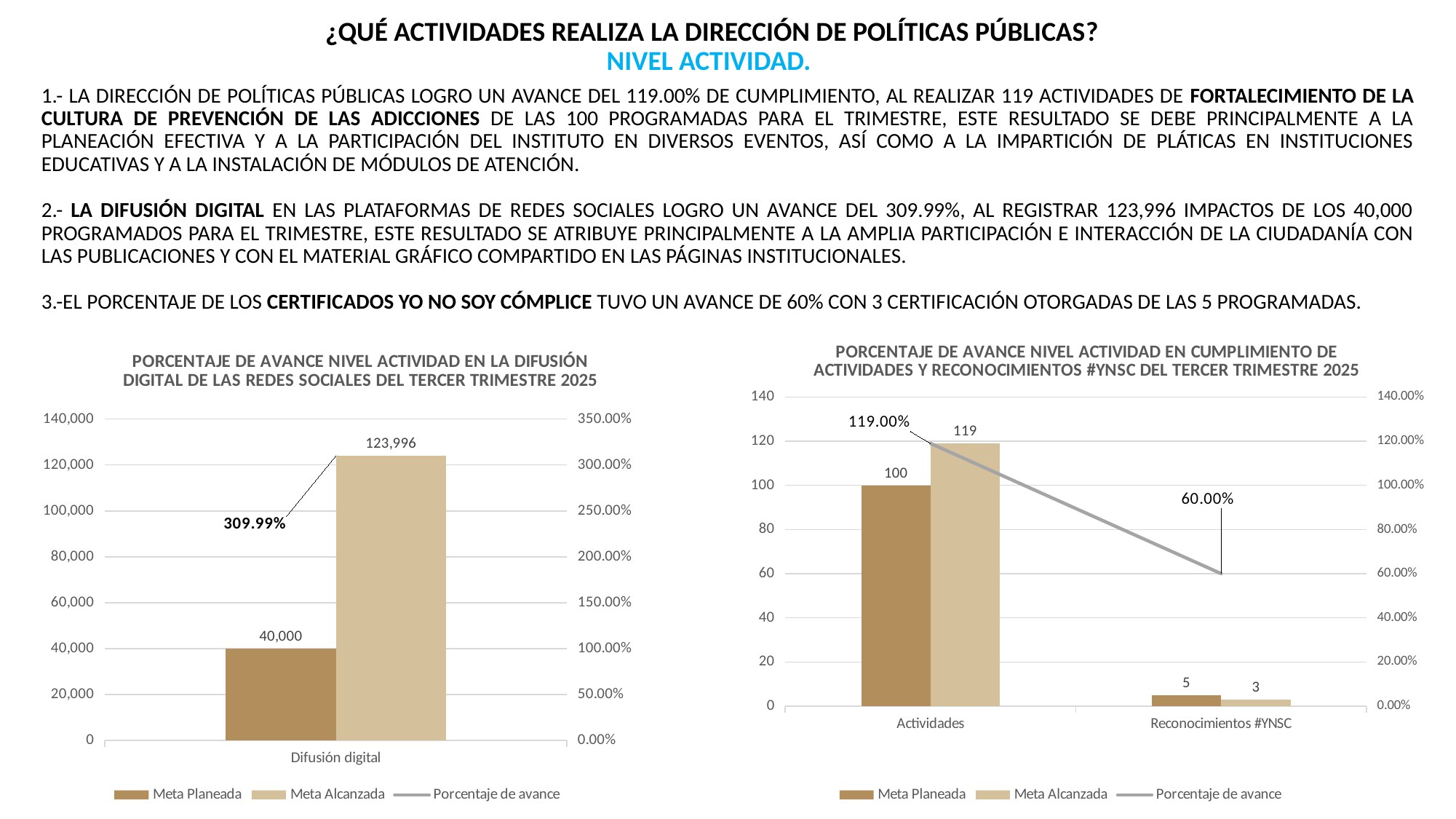

¿QUÉ ACTIVIDADES REALIZA LA DIRECCIÓN DE POLÍTICAS PÚBLICAS? NIVEL ACTIVIDAD.
1.- LA DIRECCIÓN DE POLÍTICAS PÚBLICAS LOGRO UN AVANCE DEL 119.00% DE CUMPLIMIENTO, AL REALIZAR 119 ACTIVIDADES DE FORTALECIMIENTO DE LA CULTURA DE PREVENCIÓN DE LAS ADICCIONES DE LAS 100 PROGRAMADAS PARA EL TRIMESTRE, ESTE RESULTADO SE DEBE PRINCIPALMENTE A LA PLANEACIÓN EFECTIVA Y A LA PARTICIPACIÓN DEL INSTITUTO EN DIVERSOS EVENTOS, ASÍ COMO A LA IMPARTICIÓN DE PLÁTICAS EN INSTITUCIONES EDUCATIVAS Y A LA INSTALACIÓN DE MÓDULOS DE ATENCIÓN.
2.- LA DIFUSIÓN DIGITAL EN LAS PLATAFORMAS DE REDES SOCIALES LOGRO UN AVANCE DEL 309.99%, AL REGISTRAR 123,996 IMPACTOS DE LOS 40,000 PROGRAMADOS PARA EL TRIMESTRE, ESTE RESULTADO SE ATRIBUYE PRINCIPALMENTE A LA AMPLIA PARTICIPACIÓN E INTERACCIÓN DE LA CIUDADANÍA CON LAS PUBLICACIONES Y CON EL MATERIAL GRÁFICO COMPARTIDO EN LAS PÁGINAS INSTITUCIONALES.
3.-EL PORCENTAJE DE LOS CERTIFICADOS YO NO SOY CÓMPLICE TUVO UN AVANCE DE 60% CON 3 CERTIFICACIÓN OTORGADAS DE LAS 5 PROGRAMADAS.

### Chart: PORCENTAJE DE AVANCE NIVEL ACTIVIDAD EN CUMPLIMIENTO DE ACTIVIDADES Y RECONOCIMIENTOS #YNSC DEL TERCER TRIMESTRE 2025

| Category | Meta Planeada | Meta Alcanzada |  |
|---|---|---|---|
| Actividades | 100.0 | 119.0 | 1.19 |
| Reconocimientos #YNSC | 5.0 | 3.0 | 0.6 |

### Chart: PORCENTAJE DE AVANCE NIVEL ACTIVIDAD EN LA DIFUSIÓN DIGITAL DE LAS REDES SOCIALES DEL TERCER TRIMESTRE 2025

| Category | Meta Planeada | Meta Alcanzada |  |
|---|---|---|---|
| Difusión digital | 40000.0 | 123996.0 | 3.0999 |